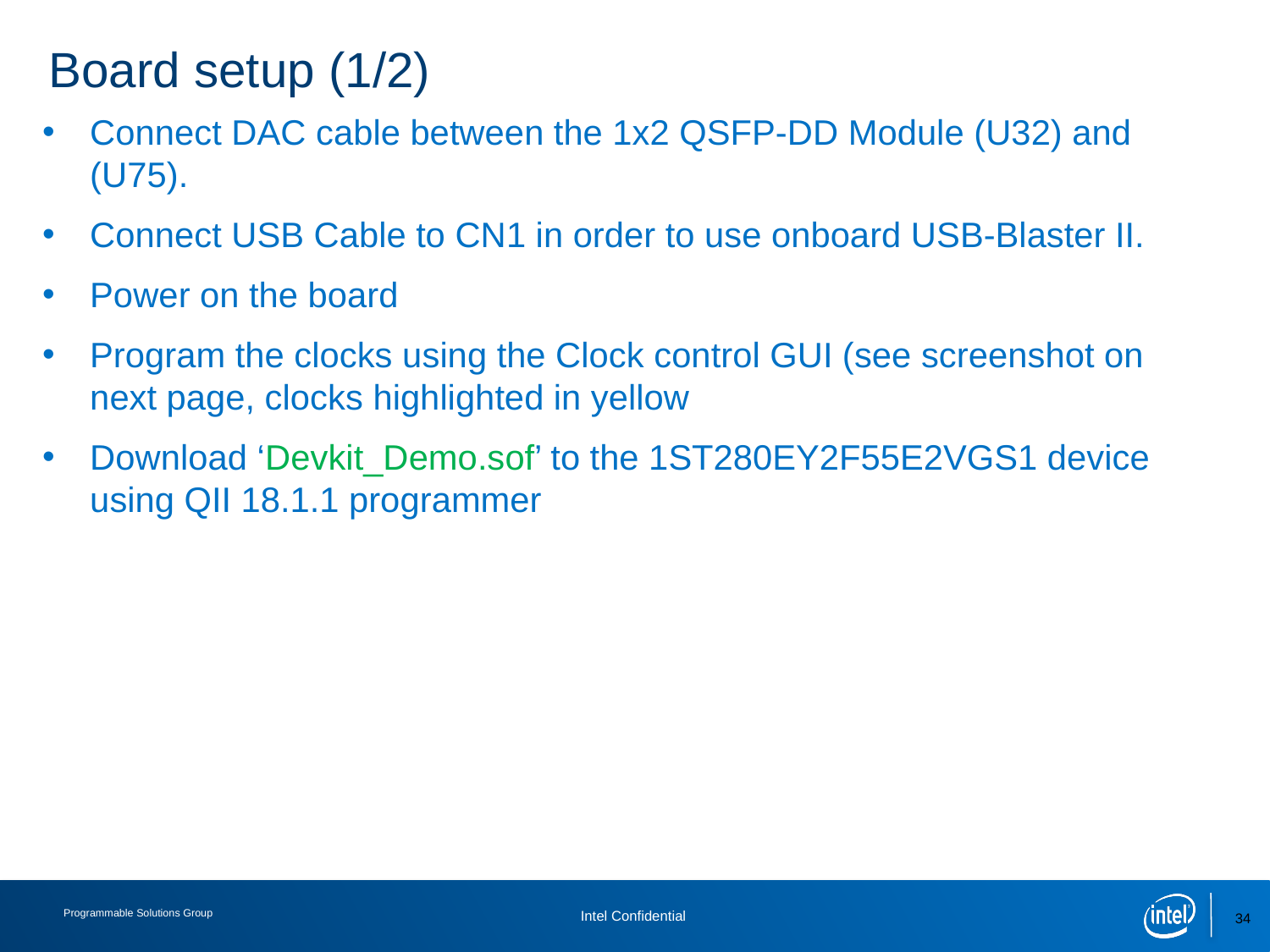

# Board setup (1/2)
Connect DAC cable between the 1x2 QSFP-DD Module (U32) and (U75).
Connect USB Cable to CN1 in order to use onboard USB-Blaster II.
Power on the board
Program the clocks using the Clock control GUI (see screenshot on next page, clocks highlighted in yellow
Download ‘Devkit_Demo.sof’ to the 1ST280EY2F55E2VGS1 device using QII 18.1.1 programmer

34